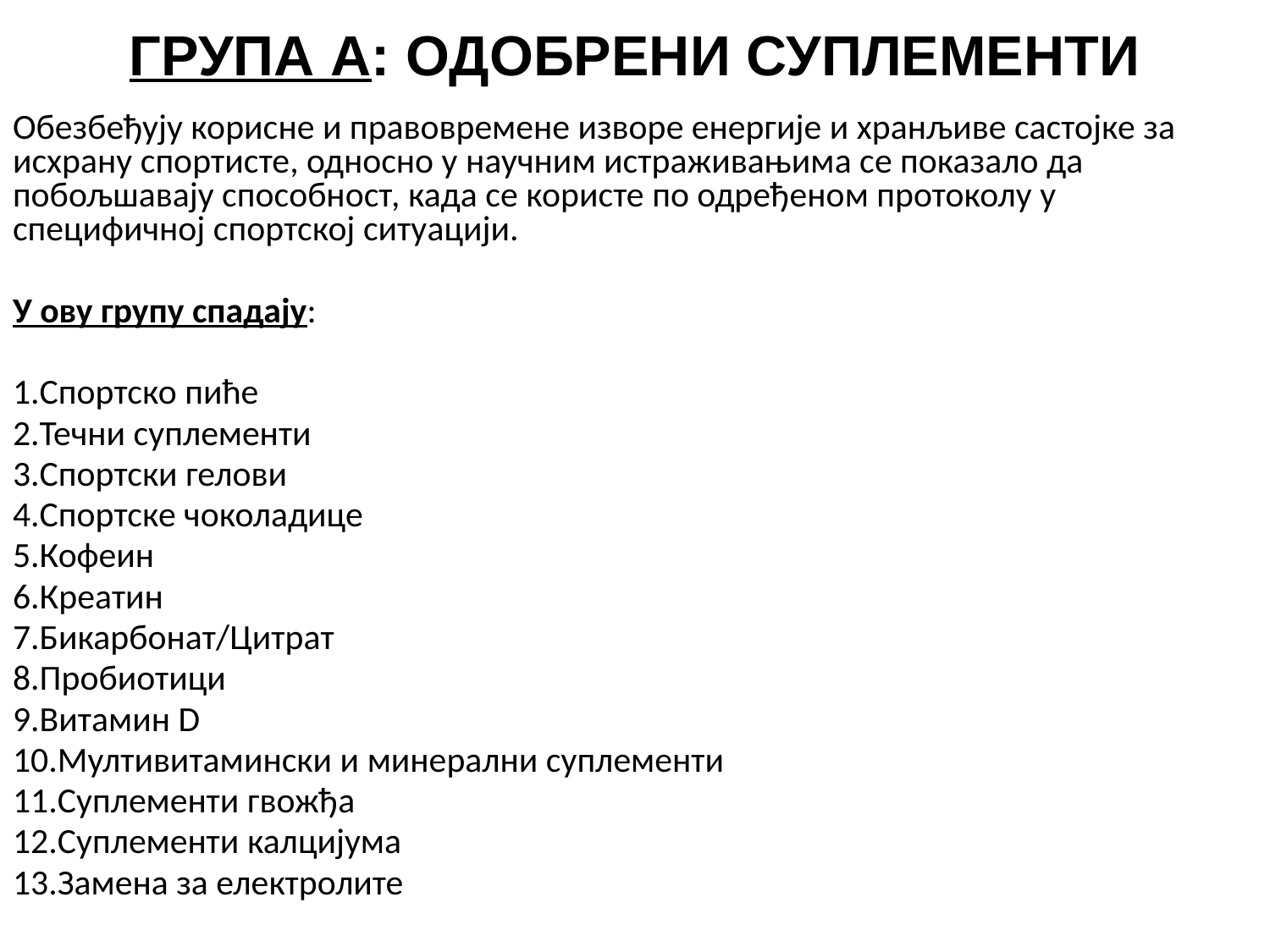

ГРУПА А: ОДОБРЕНИ СУПЛЕМЕНТИ
Обезбеђују корисне и правовремене изворе енергије и хранљиве састојке за исхрану спортисте, односно у научним истраживањима се показало да побољшавају способност, када се користе по одређеном протоколу у специфичној спортској ситуацији.

У ову групу спадају:

Спортско пиће
Течни суплементи
Спортски гелови
Спортске чоколадице
Кофеин
Креатин
Бикарбонат/Цитрат
Пробиотици
Витамин D
Мултивитамински и минерални суплементи
Суплементи гвожђа
Суплементи калцијума
Замена за електролите